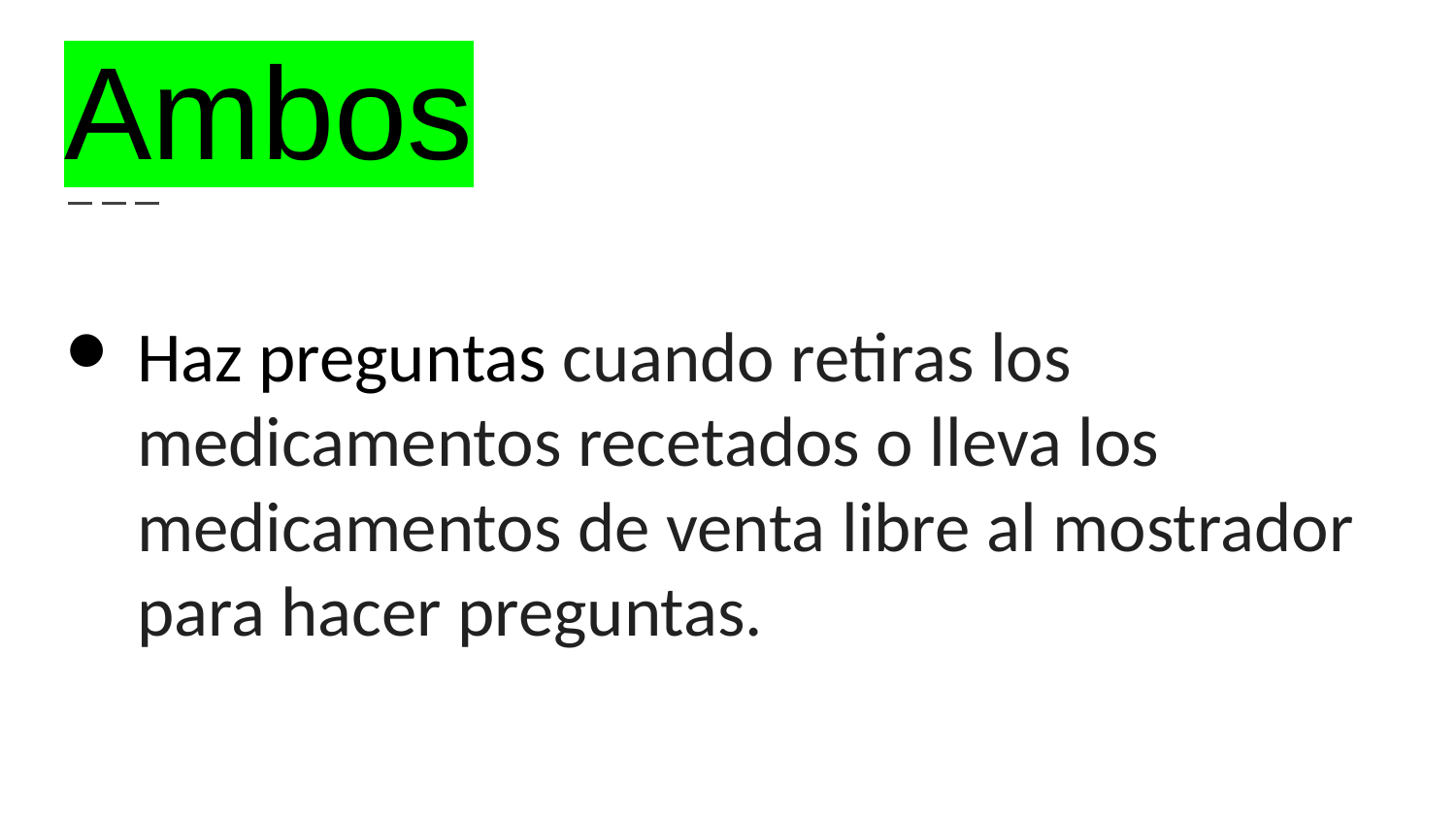

# Ambos
Haz preguntas cuando retiras los medicamentos recetados o lleva los medicamentos de venta libre al mostrador para hacer preguntas.